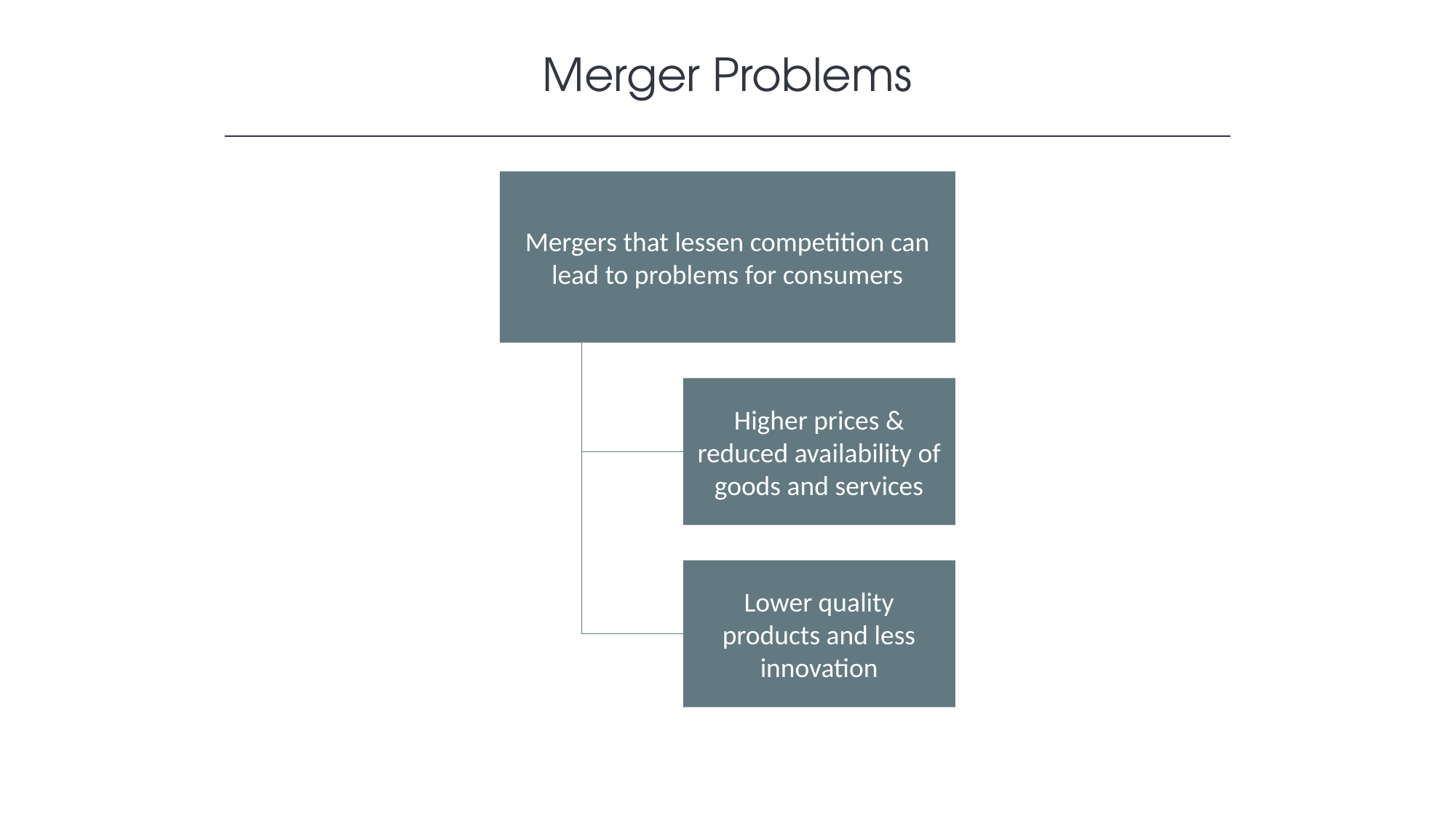

Merger Problems
Mergers that lessen competition can lead to problems for consumers
Higher prices & reduced availability of goods and services
Lower quality products and less innovation